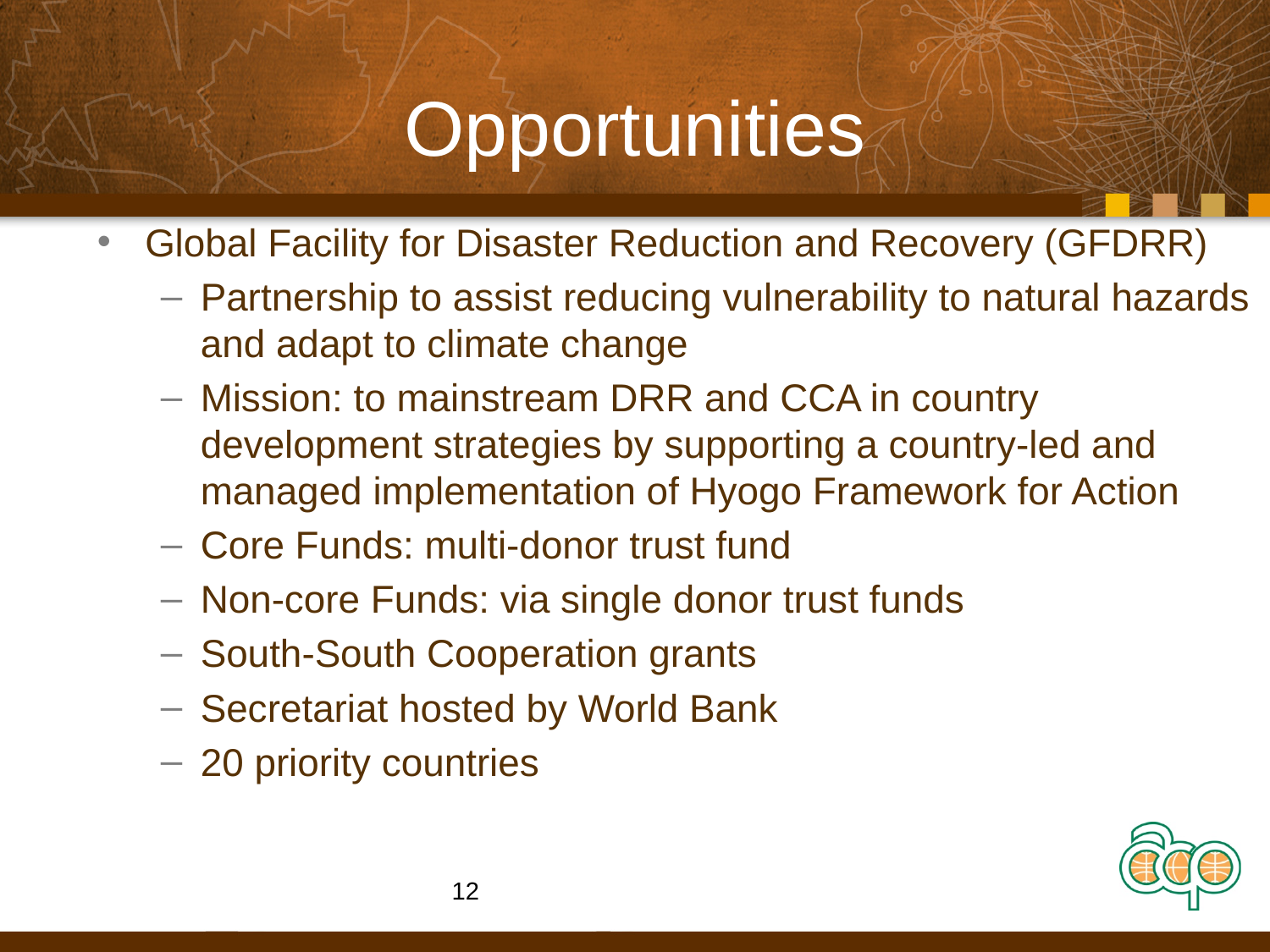

# Opportunities
Global Facility for Disaster Reduction and Recovery (GFDRR)
Partnership to assist reducing vulnerability to natural hazards and adapt to climate change
Mission: to mainstream DRR and CCA in country development strategies by supporting a country-led and managed implementation of Hyogo Framework for Action
Core Funds: multi-donor trust fund
Non-core Funds: via single donor trust funds
South-South Cooperation grants
Secretariat hosted by World Bank
20 priority countries
12